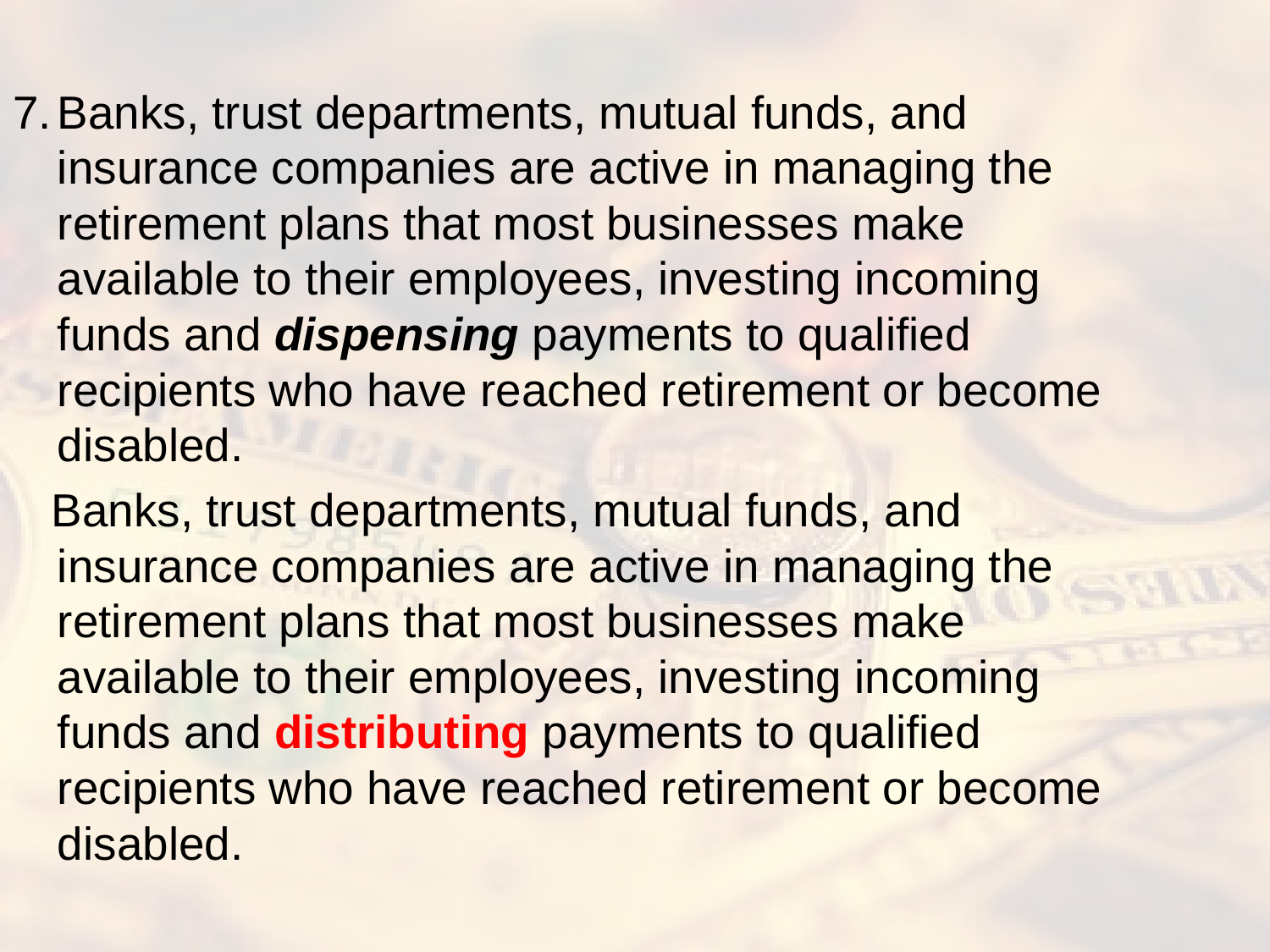

7.	Banks, trust departments, mutual funds, and insurance companies are active in managing the retirement plans that most businesses make available to their employees, investing incoming funds and dispensing payments to qualified recipients who have reached retirement or become disabled.
   Banks, trust departments, mutual funds, and insurance companies are active in managing the retirement plans that most businesses make available to their employees, investing incoming funds and distributing payments to qualified recipients who have reached retirement or become disabled.
#